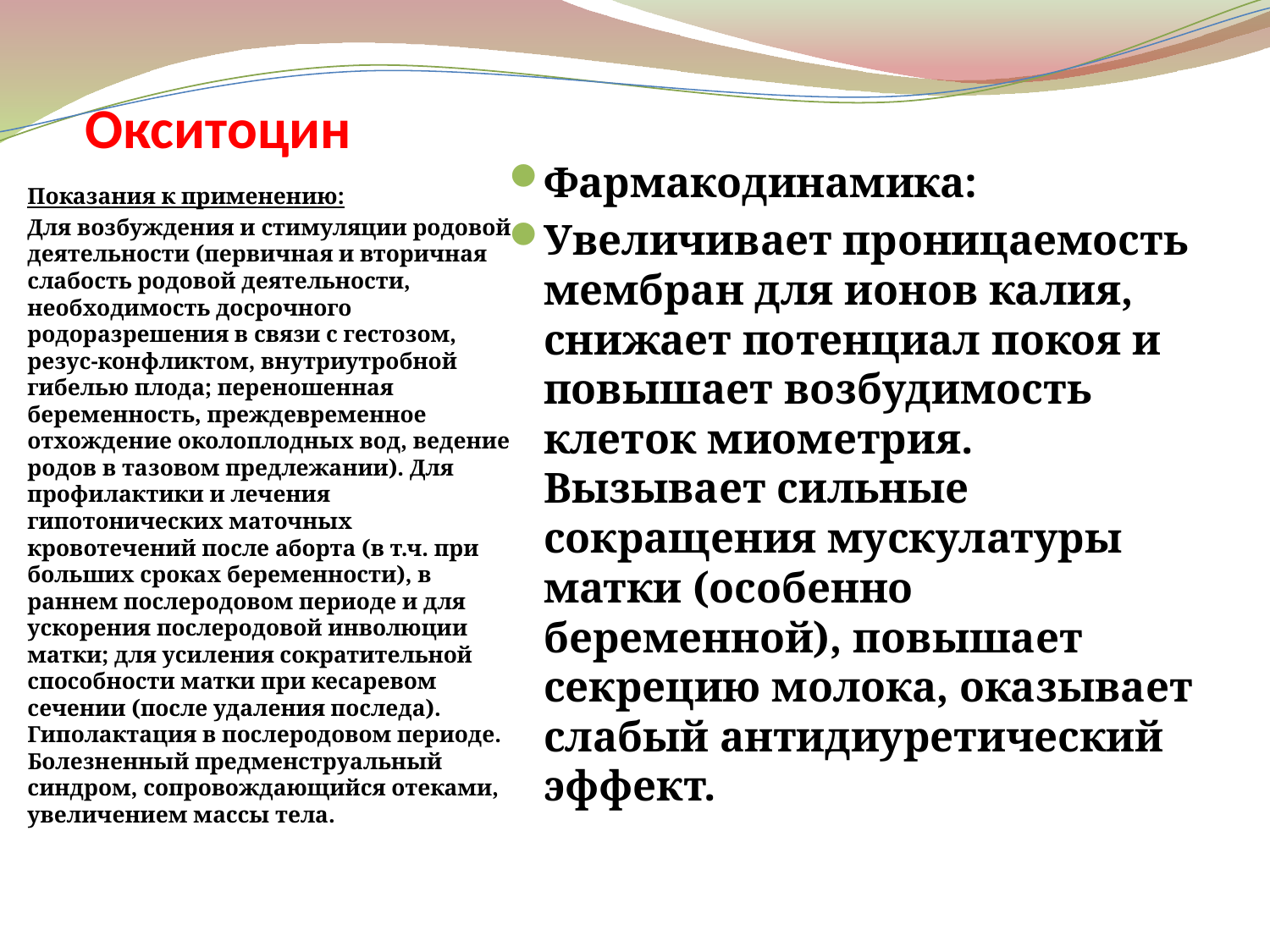

# Окситоцин
Фармакодинамика:
Увеличивает проницаемость мембран для ионов калия, снижает потенциал покоя и повышает возбудимость клеток миометрия. Вызывает сильные сокращения мускулатуры матки (особенно беременной), повышает секрецию молока, оказывает слабый антидиуретический эффект.
Показания к применению:
Для возбуждения и стимуляции родовой деятельности (первичная и вторичная слабость родовой деятельности, необходимость досрочного родоразрешения в связи с гестозом, резус-конфликтом, внутриутробной гибелью плода; переношенная беременность, преждевременное отхождение околоплодных вод, ведение родов в тазовом предлежании). Для профилактики и лечения гипотонических маточных кровотечений после аборта (в т.ч. при больших сроках беременности), в раннем послеродовом периоде и для ускорения послеродовой инволюции матки; для усиления сократительной способности матки при кесаревом сечении (после удаления последа). Гиполактация в послеродовом периоде. Болезненный предменструальный синдром, сопровождающийся отеками, увеличением массы тела.